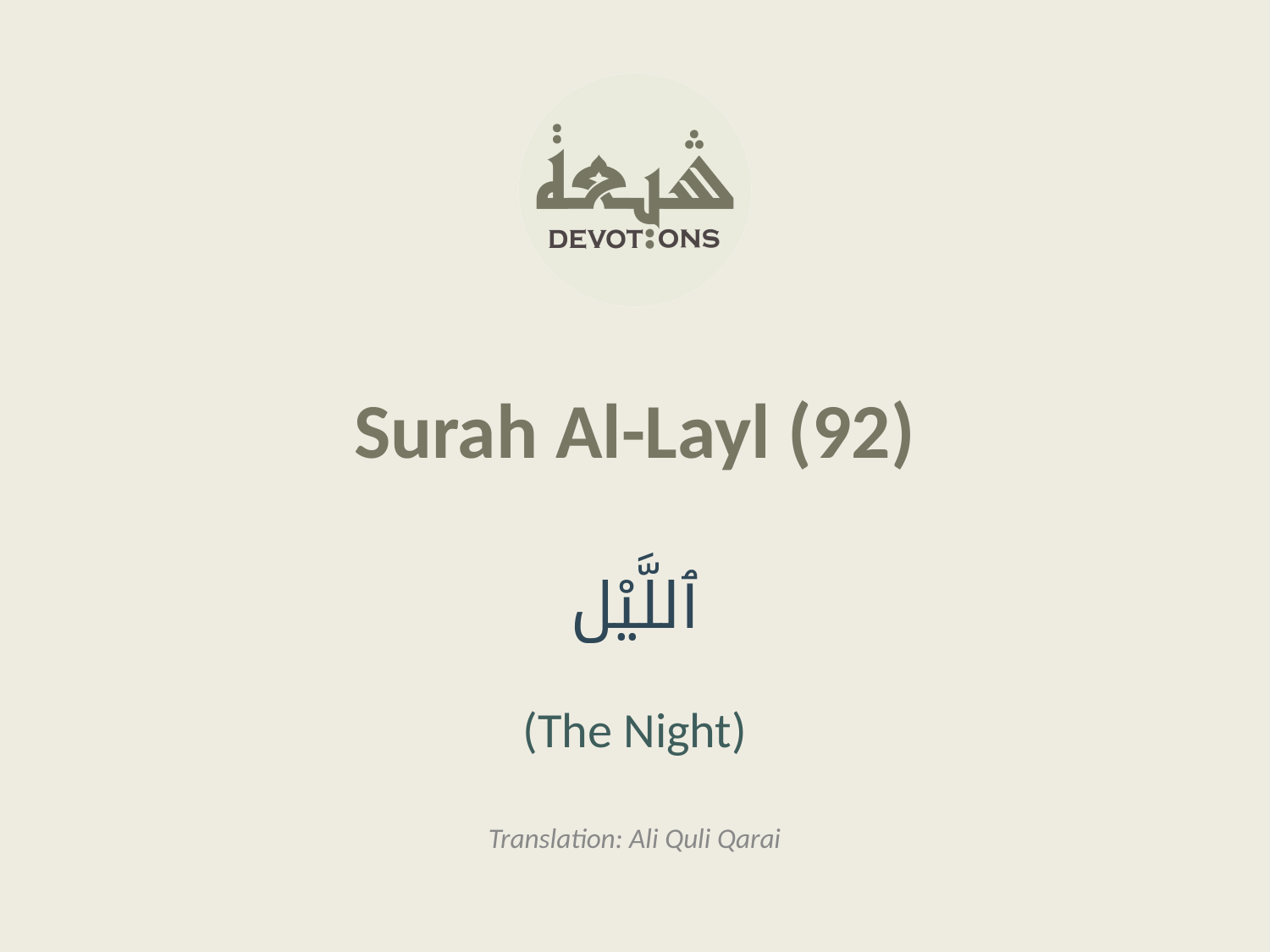

Surah Al-Layl (92)
ٱللَّيْل
(The Night)
Translation: Ali Quli Qarai